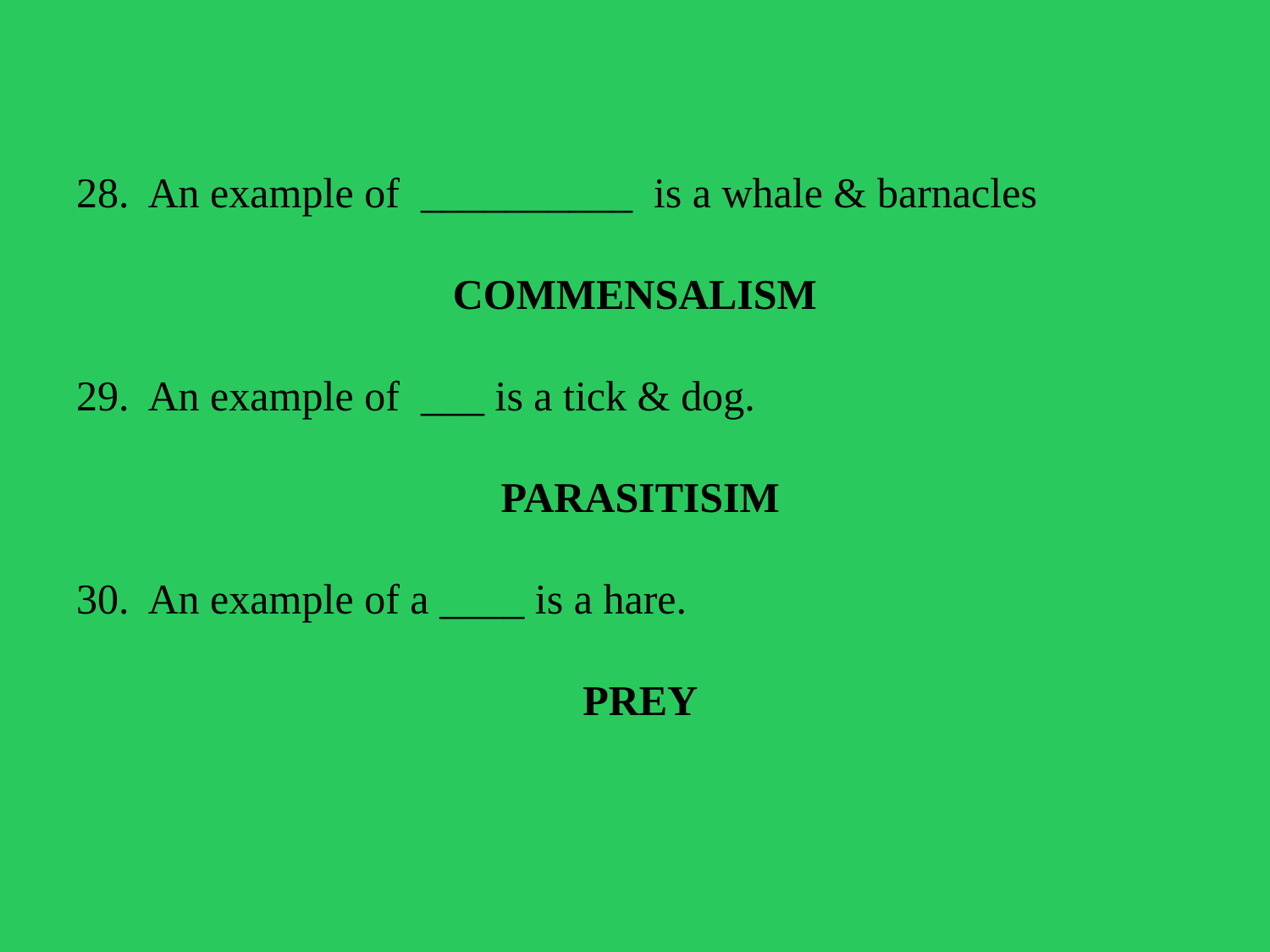

28.  An example of  __________  is a whale & barnacles

COMMENSALISM

29.  An example of  ___ is a tick & dog.

 PARASITISIM

30.  An example of a ____ is a hare.

 PREY